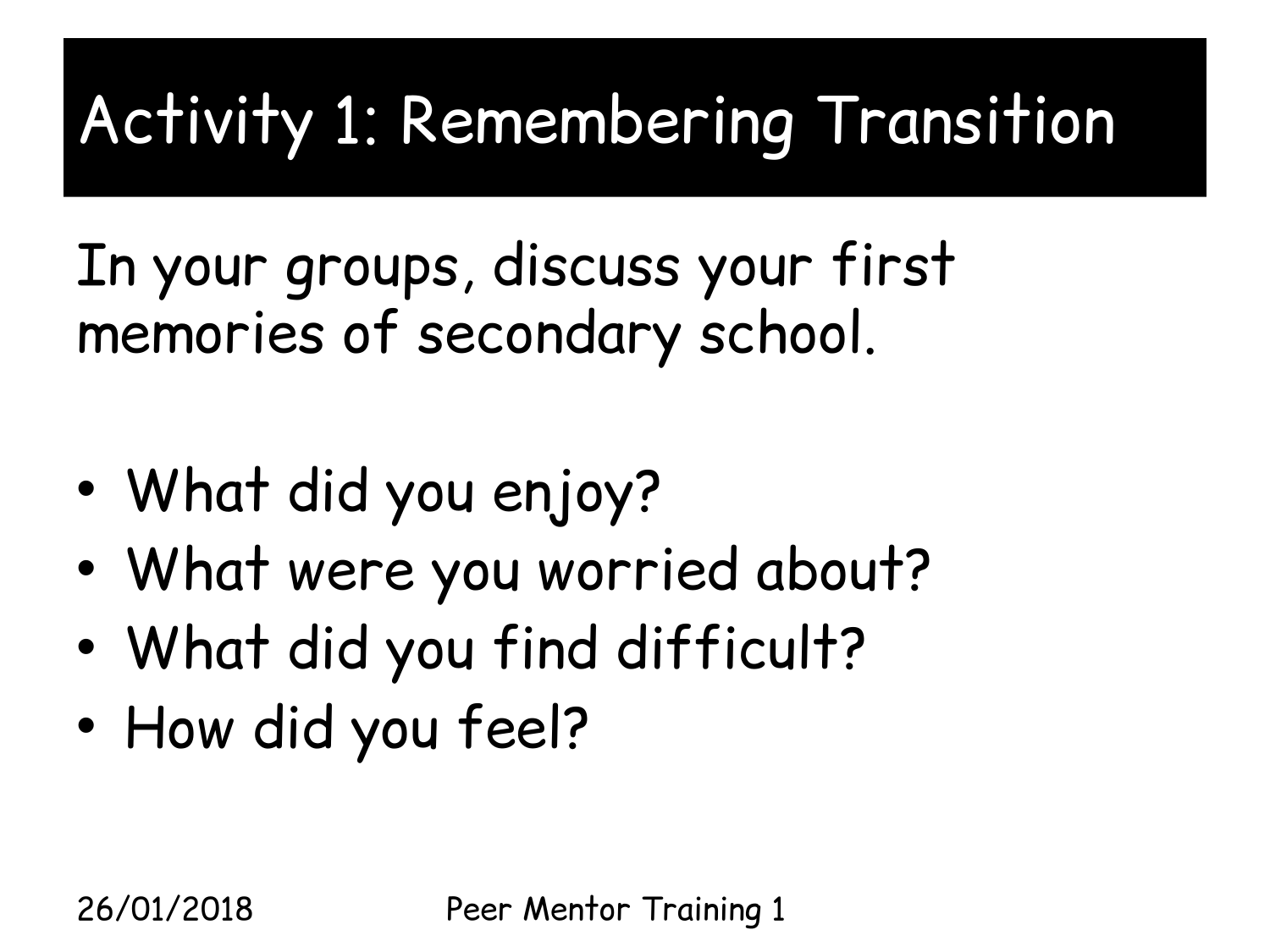

# Activity 1: Remembering Transition
In your groups, discuss your first memories of secondary school.

What did you enjoy?
What were you worried about?
What did you find difficult?
How did you feel?
26/01/2018
Peer Mentor Training 1